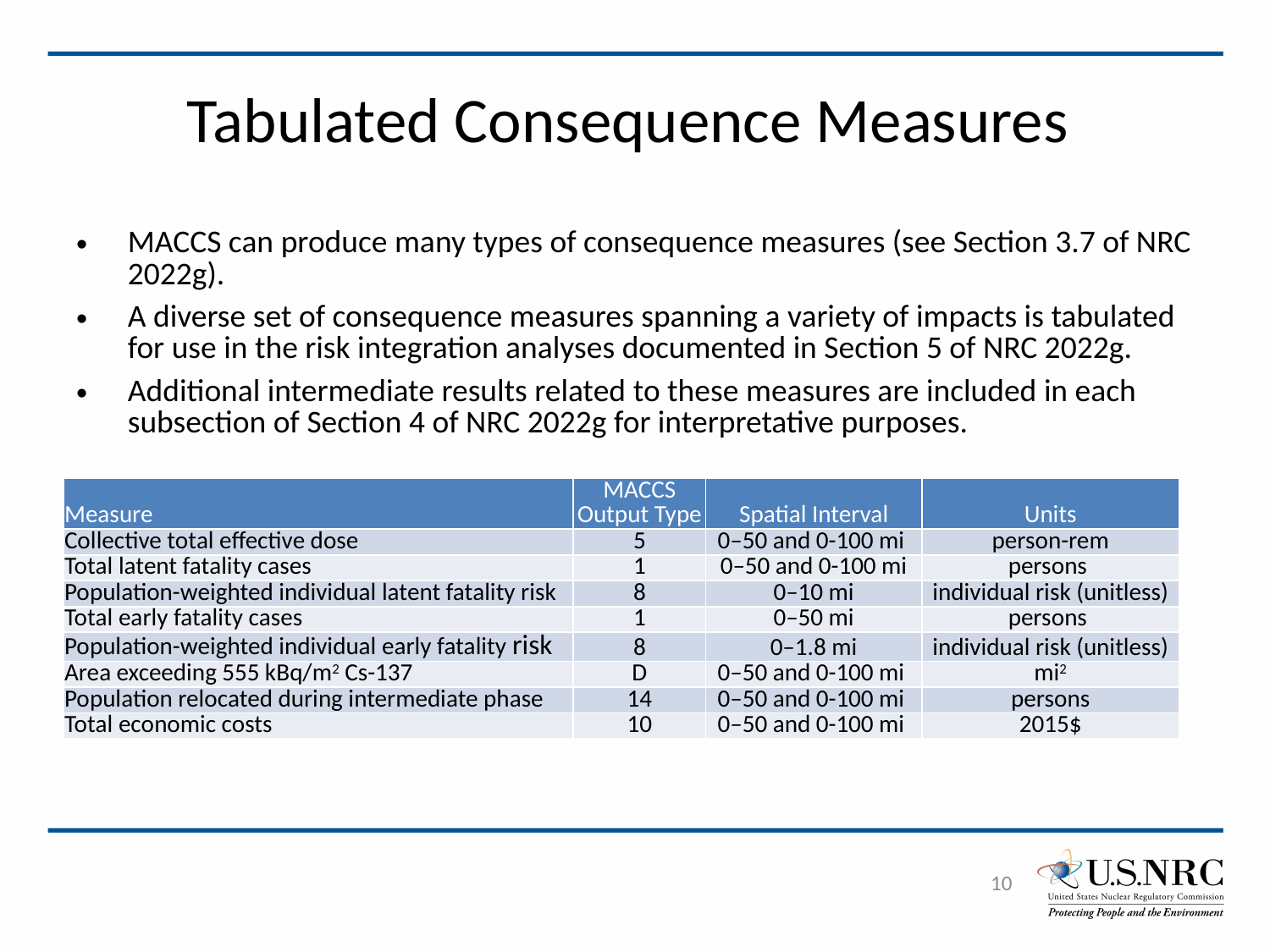

# Tabulated Consequence Measures
MACCS can produce many types of consequence measures (see Section 3.7 of NRC 2022g).
A diverse set of consequence measures spanning a variety of impacts is tabulated for use in the risk integration analyses documented in Section 5 of NRC 2022g.
Additional intermediate results related to these measures are included in each subsection of Section 4 of NRC 2022g for interpretative purposes.

| Measure | MACCS Output Type | Spatial Interval | Units |
| --- | --- | --- | --- |
| Collective total effective dose | 5 | 0–50 and 0-100 mi | person-rem |
| Total latent fatality cases | 1 | 0–50 and 0-100 mi | persons |
| Population-weighted individual latent fatality risk | 8 | 0–10 mi | individual risk (unitless) |
| Total early fatality cases | 1 | 0–50 mi | persons |
| Population-weighted individual early fatality risk | 8 | 0–1.8 mi | individual risk (unitless) |
| Area exceeding 555 kBq/m2 Cs-137 | D | 0–50 and 0-100 mi | mi2 |
| Population relocated during intermediate phase | 14 | 0–50 and 0-100 mi | persons |
| Total economic costs | 10 | 0–50 and 0-100 mi | 2015$ |
10